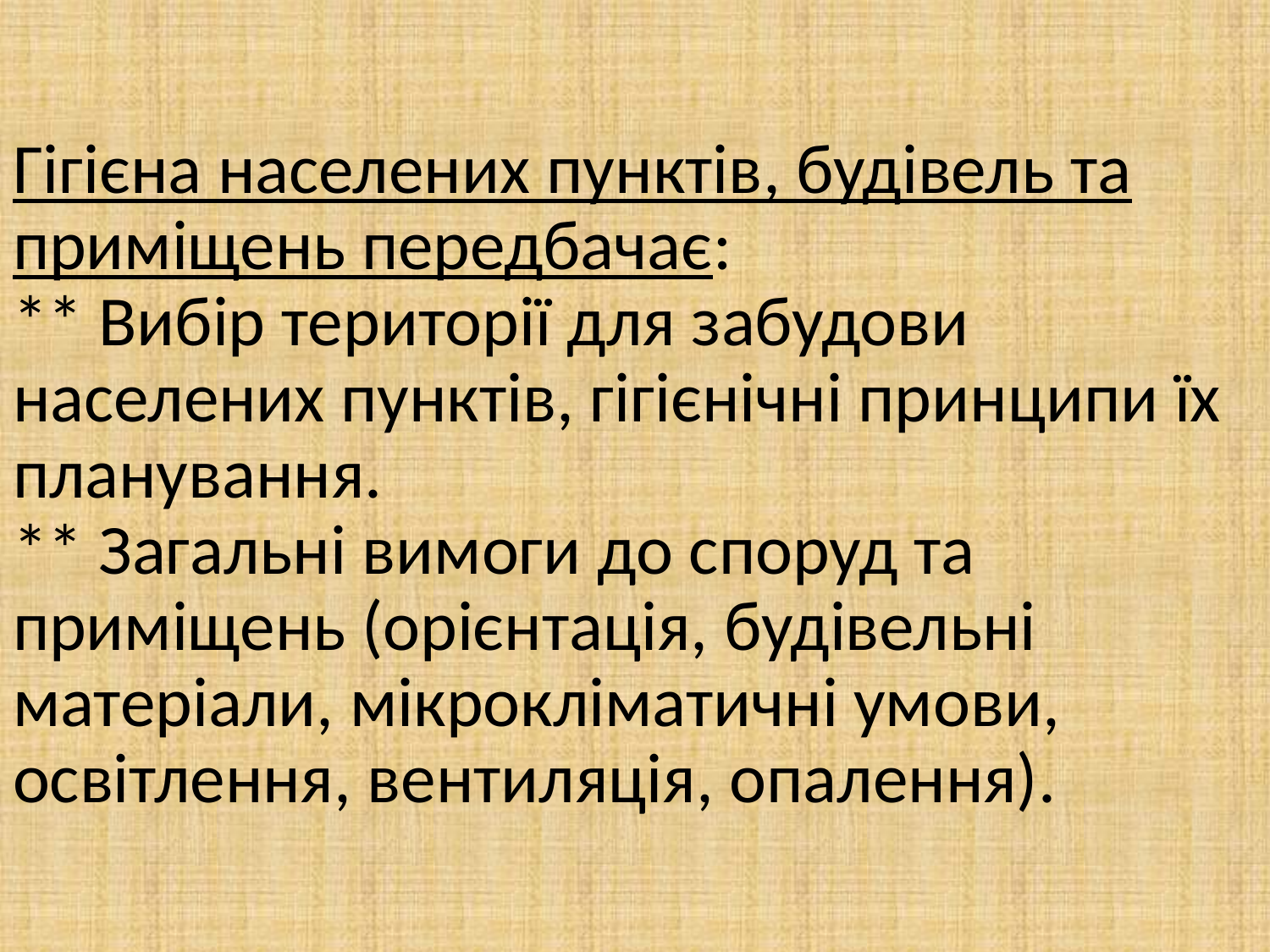

# Гігієна населених пунктів, будівель та приміщень передбачає: ** Вибір території для забудови населених пунктів, гігієнічні принципи їх планування. ** Загальні вимоги до споруд та приміщень (орієнтація, будівельні матеріали, мікрокліматичні умови, освітлення, вентиляція, опалення).